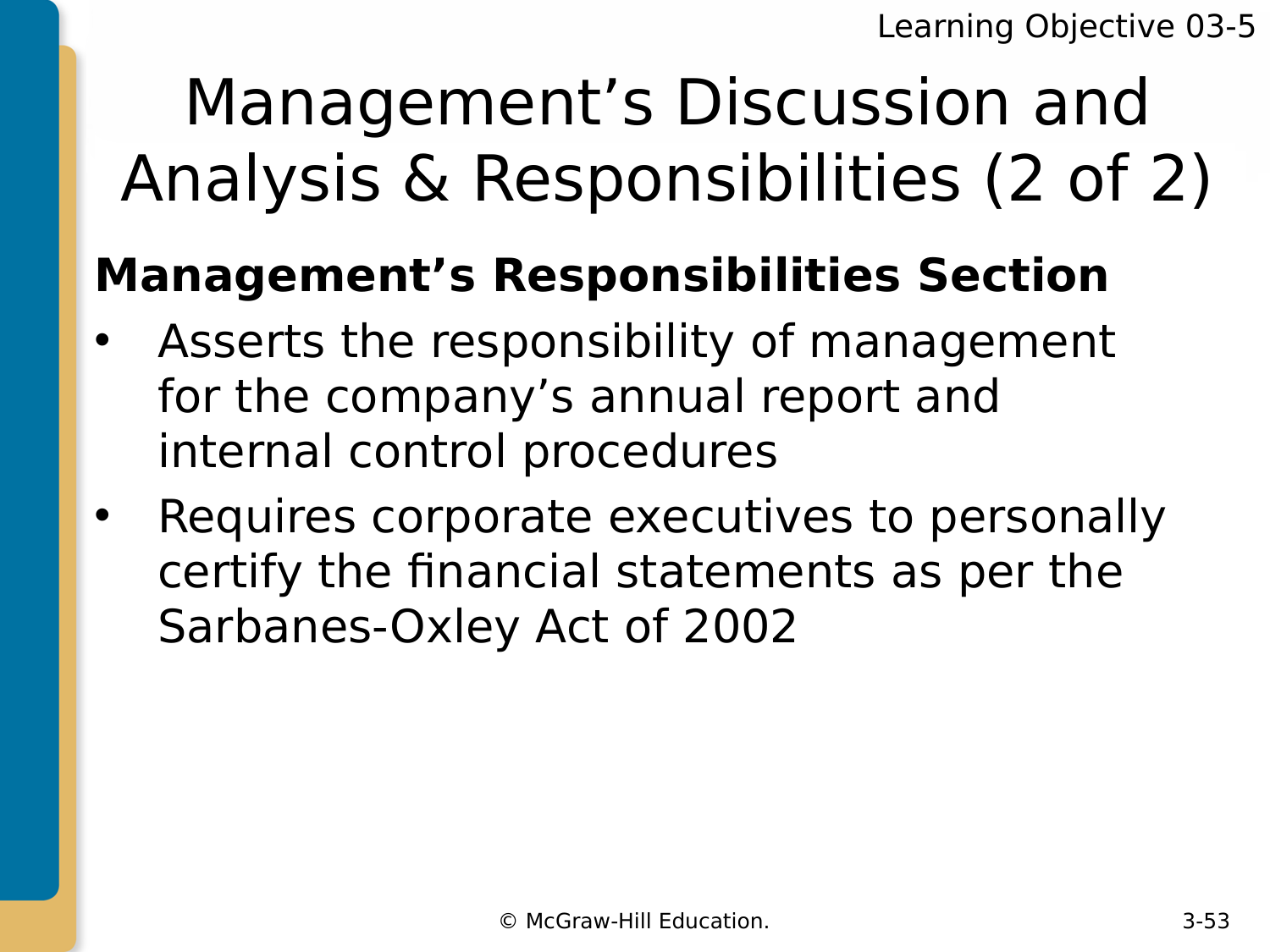

Learning Objective 03-5
# Management’s Discussion and Analysis & Responsibilities (2 of 2)
Management’s Responsibilities Section
Asserts the responsibility of management for the company’s annual report and internal control procedures
Requires corporate executives to personally certify the financial statements as per the Sarbanes-Oxley Act of 2002